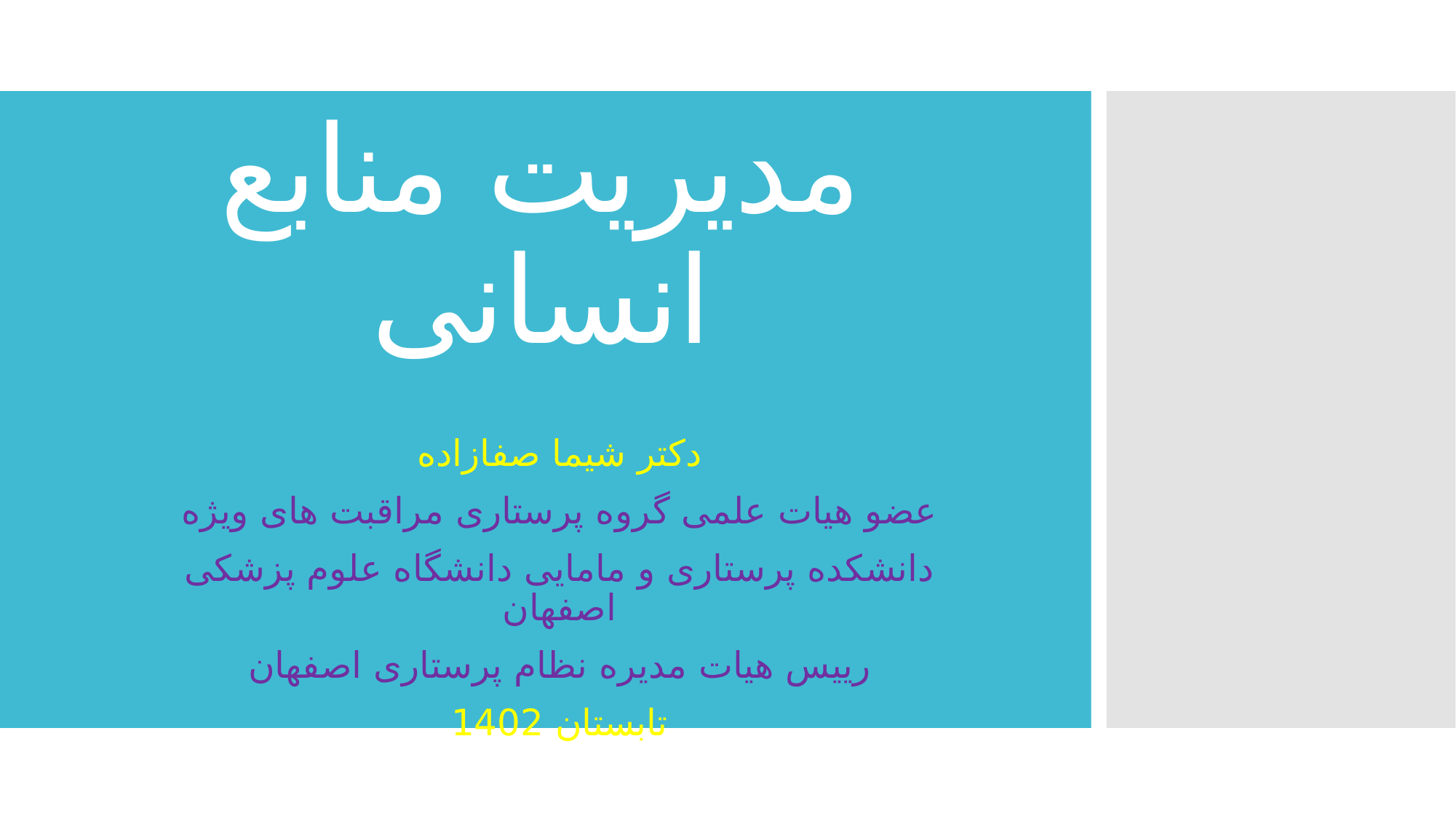

# مدیریت منابع انسانی
دکتر شیما صفازاده
عضو هیات علمی گروه پرستاری مراقبت های ویژه
دانشکده پرستاری و مامایی دانشگاه علوم پزشکی اصفهان
رییس هیات مدیره نظام پرستاری اصفهان
تابستان 1402